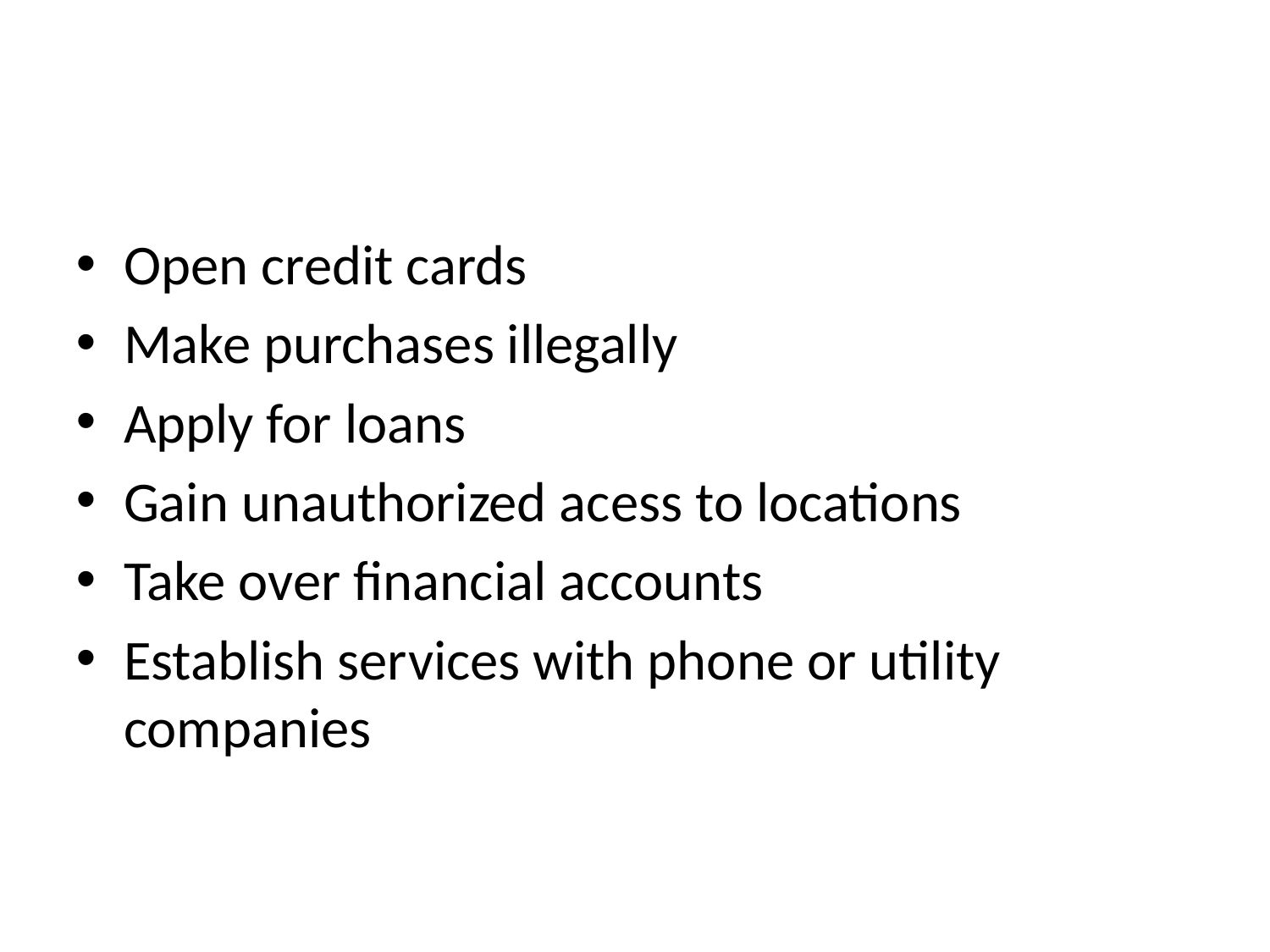

#
Open credit cards
Make purchases illegally
Apply for loans
Gain unauthorized acess to locations
Take over financial accounts
Establish services with phone or utility companies